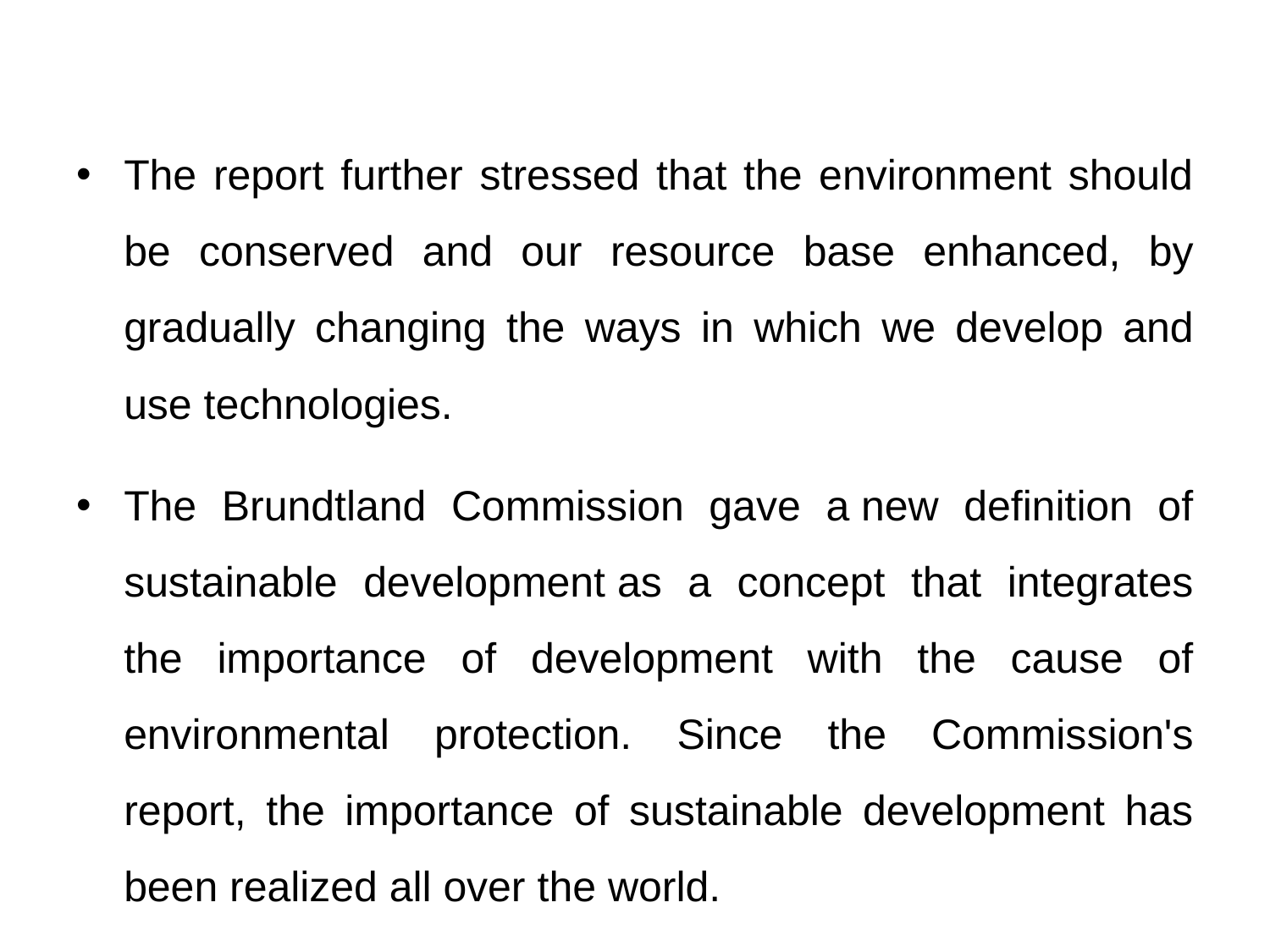

#
The report further stressed that the environment should be conserved and our resource base enhanced, by gradually changing the ways in which we develop and use technologies.
The Brundtland Commission gave a new definition of sustainable development as a concept that integrates the importance of development with the cause of environmental protection. Since the Commission's report, the importance of sustainable development has been realized all over the world.